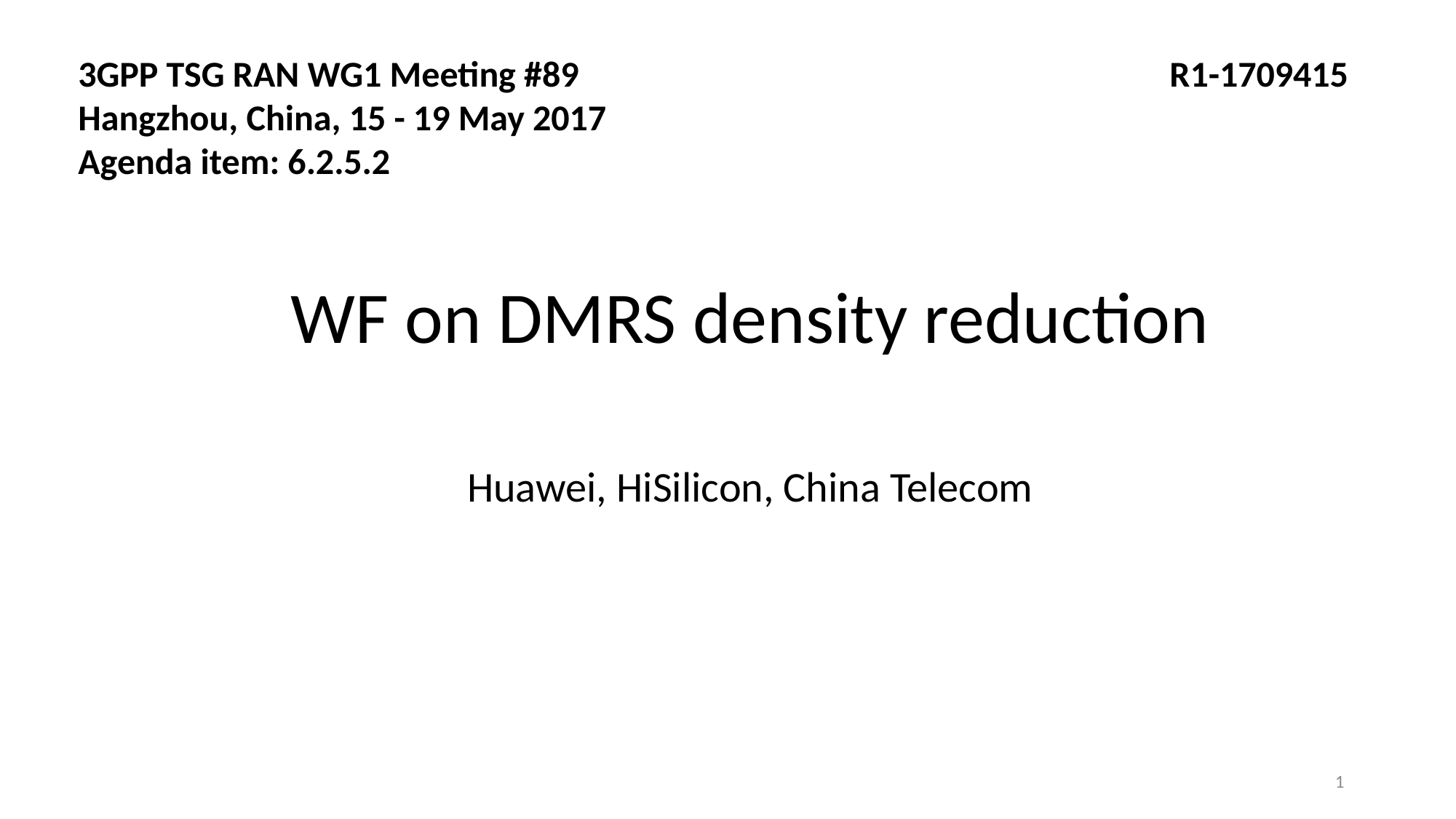

3GPP TSG RAN WG1 Meeting #89                                      			R1-1709415
Hangzhou, China, 15 - 19 May 2017
Agenda item: 6.2.5.2
WF on DMRS density reduction

Huawei, HiSilicon, China Telecom
1